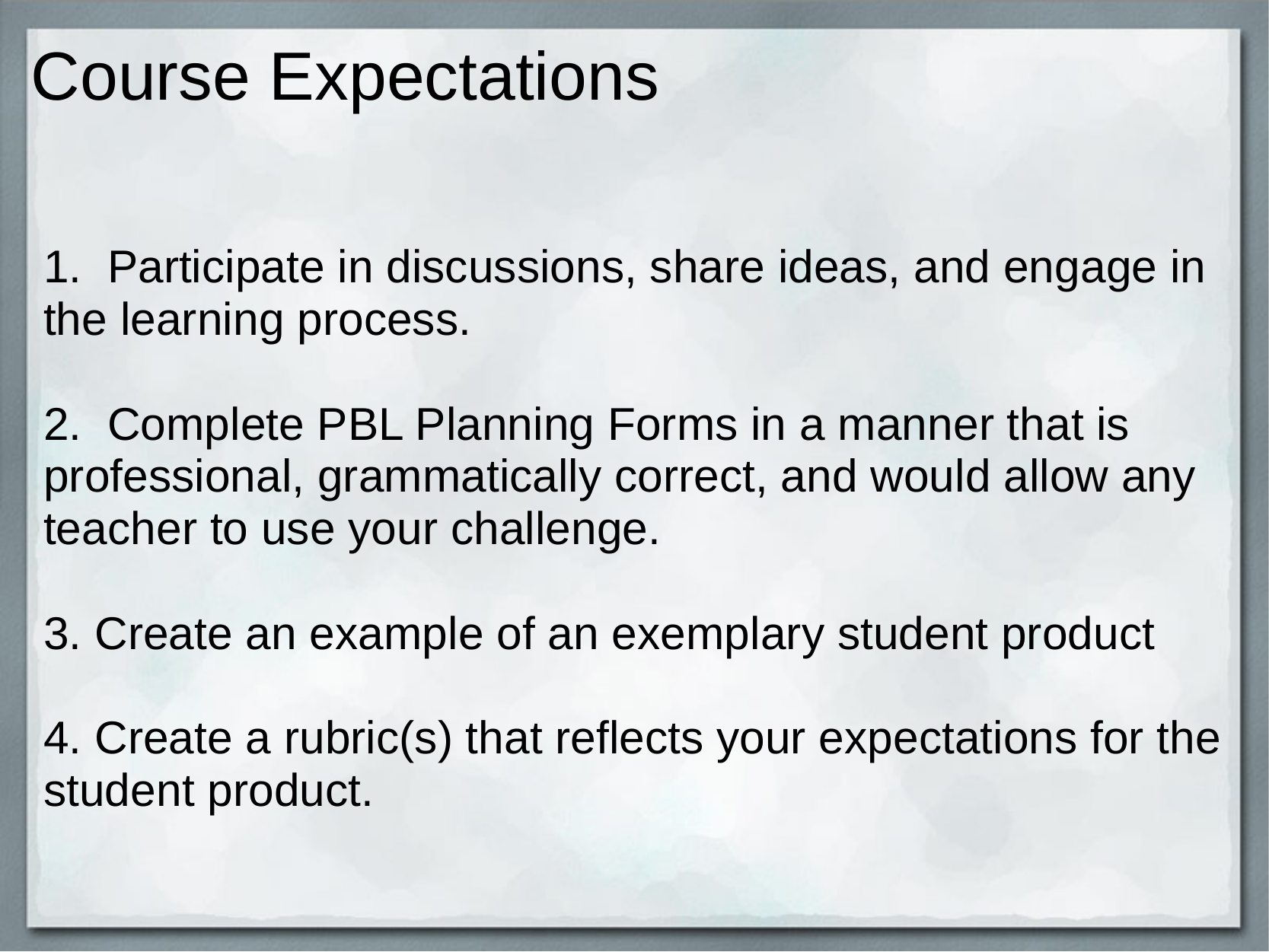

# Course Expectations
1.  Participate in discussions, share ideas, and engage in the learning process.
2.  Complete PBL Planning Forms in a manner that is professional, grammatically correct, and would allow any teacher to use your challenge.

3. Create an example of an exemplary student product

4. Create a rubric(s) that reflects your expectations for the student product.